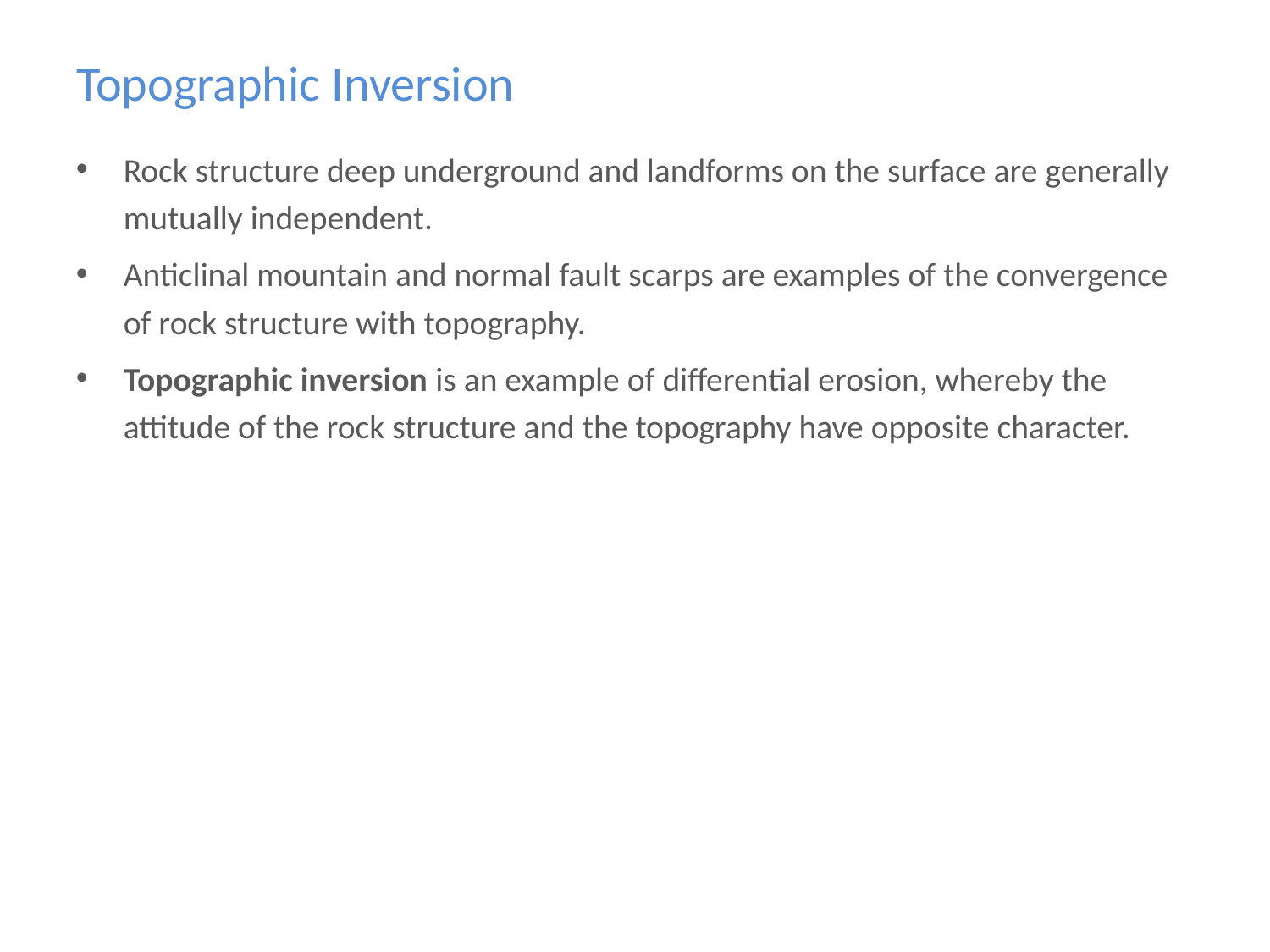

# Topographic Inversion
Rock structure deep underground and landforms on the surface are generally mutually independent.
Anticlinal mountain and normal fault scarps are examples of the convergence of rock structure with topography.
Topographic inversion is an example of differential erosion, whereby the attitude of the rock structure and the topography have opposite character.